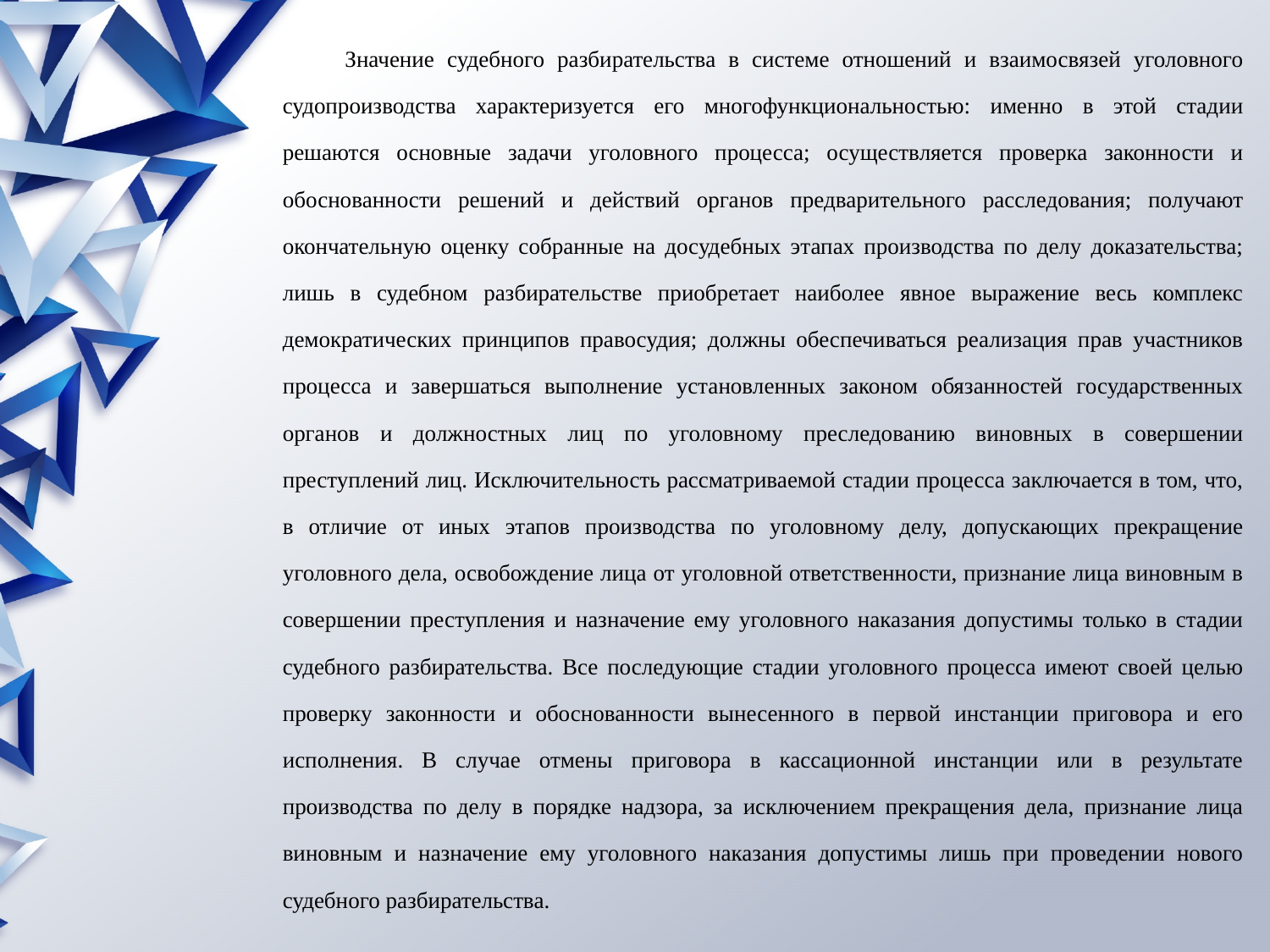

Значение судебного разбирательства в системе отношений и взаимосвязей уголовного судопроизводства характеризуется его многофункциональностью: именно в этой стадии решаются основные задачи уголовного процесса; осуществляется проверка законности и обоснованности решений и действий органов предварительного расследования; получают окончательную оценку собранные на досудебных этапах производства по делу доказательства; лишь в судебном разбирательстве приобретает наиболее явное выражение весь комплекс демократических принципов правосудия; должны обеспечиваться реализация прав участников процесса и завершаться выполнение установленных законом обязанностей государственных органов и должностных лиц по уголовному преследованию виновных в совершении преступлений лиц. Исключительность рассматриваемой стадии процесса заключается в том, что, в отличие от иных этапов производства по уголовному делу, допускающих прекращение уголовного дела, освобождение лица от уголовной ответственности, признание лица виновным в совершении преступления и назначение ему уголовного наказания допустимы только в стадии судебного разбирательства. Все последующие стадии уголовного процесса имеют своей целью проверку законности и обоснованности вынесенного в первой инстанции приговора и его исполнения. В случае отмены приговора в кассационной инстанции или в результате производства по делу в порядке надзора, за исключением прекращения дела, признание лица виновным и назначение ему уголовного наказания допустимы лишь при проведении нового судебного разбирательства.